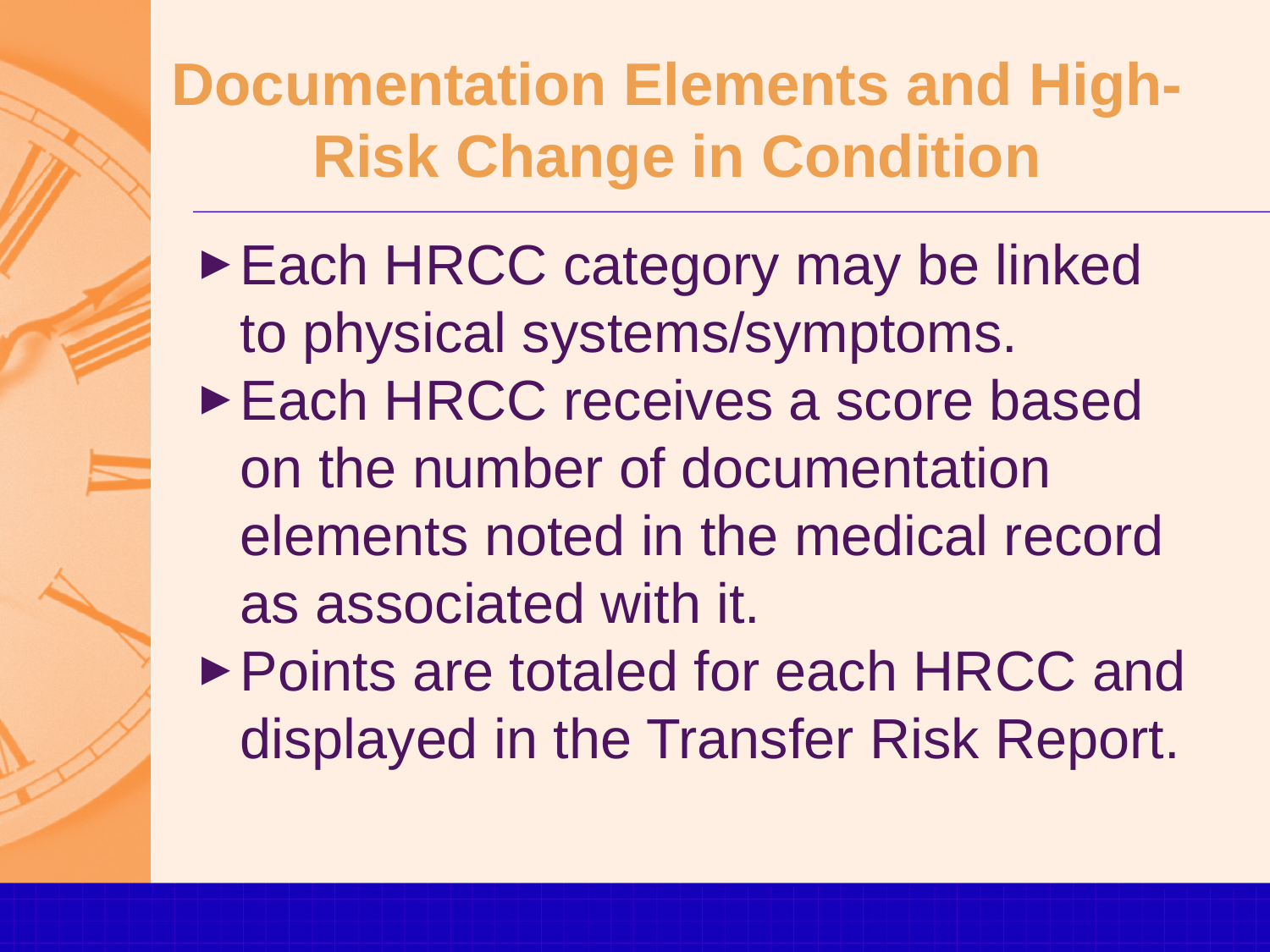

# Documentation Elements and High-Risk Change in Condition
Each HRCC category may be linked to physical systems/symptoms.
Each HRCC receives a score based on the number of documentation elements noted in the medical record as associated with it.
Points are totaled for each HRCC and displayed in the Transfer Risk Report.